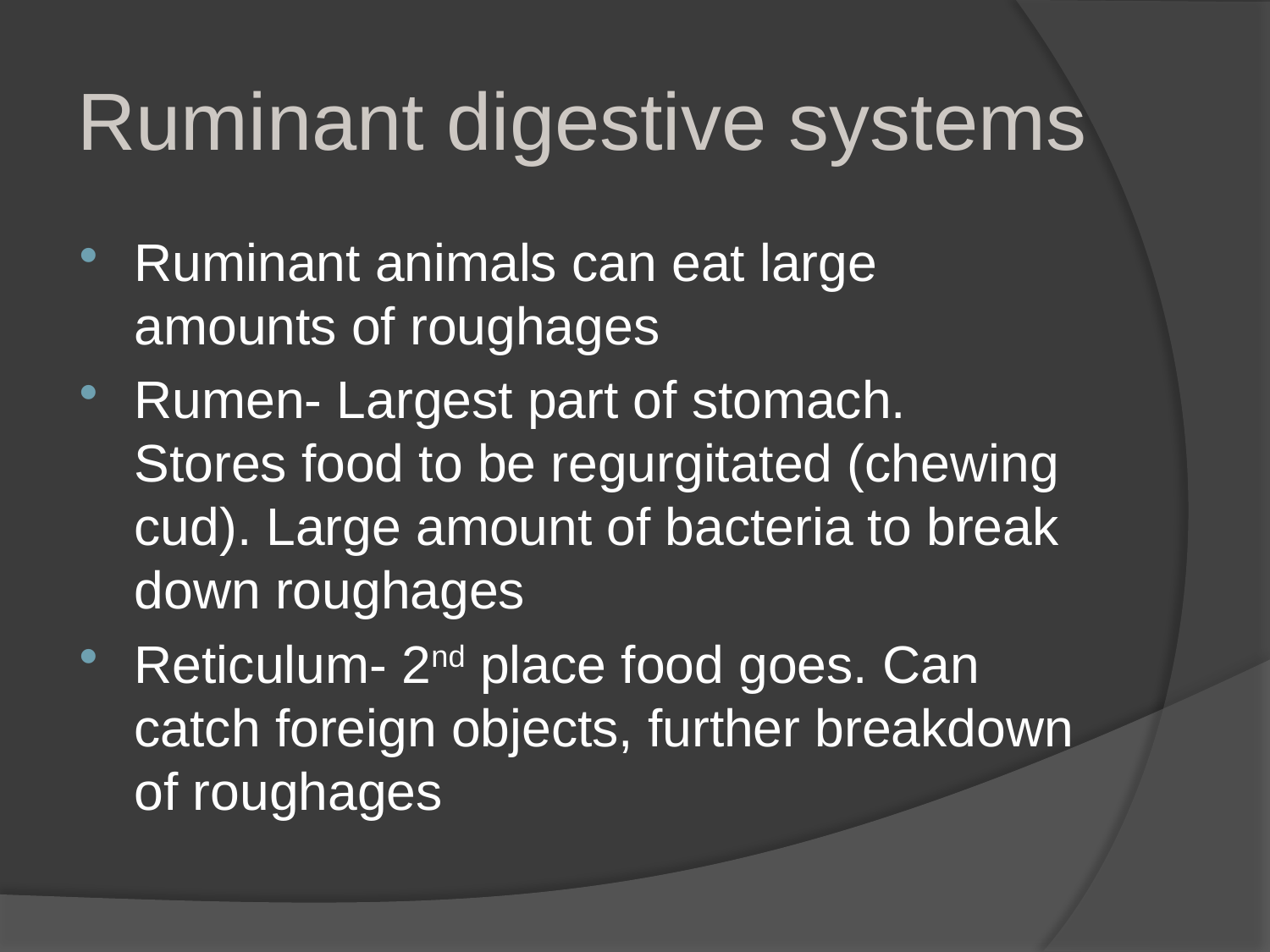

# Ruminant digestive systems
Ruminant animals can eat large amounts of roughages
Rumen- Largest part of stomach.  Stores food to be regurgitated (chewing cud). Large amount of bacteria to break down roughages
Reticulum- 2nd place food goes. Can catch foreign objects, further breakdown of roughages